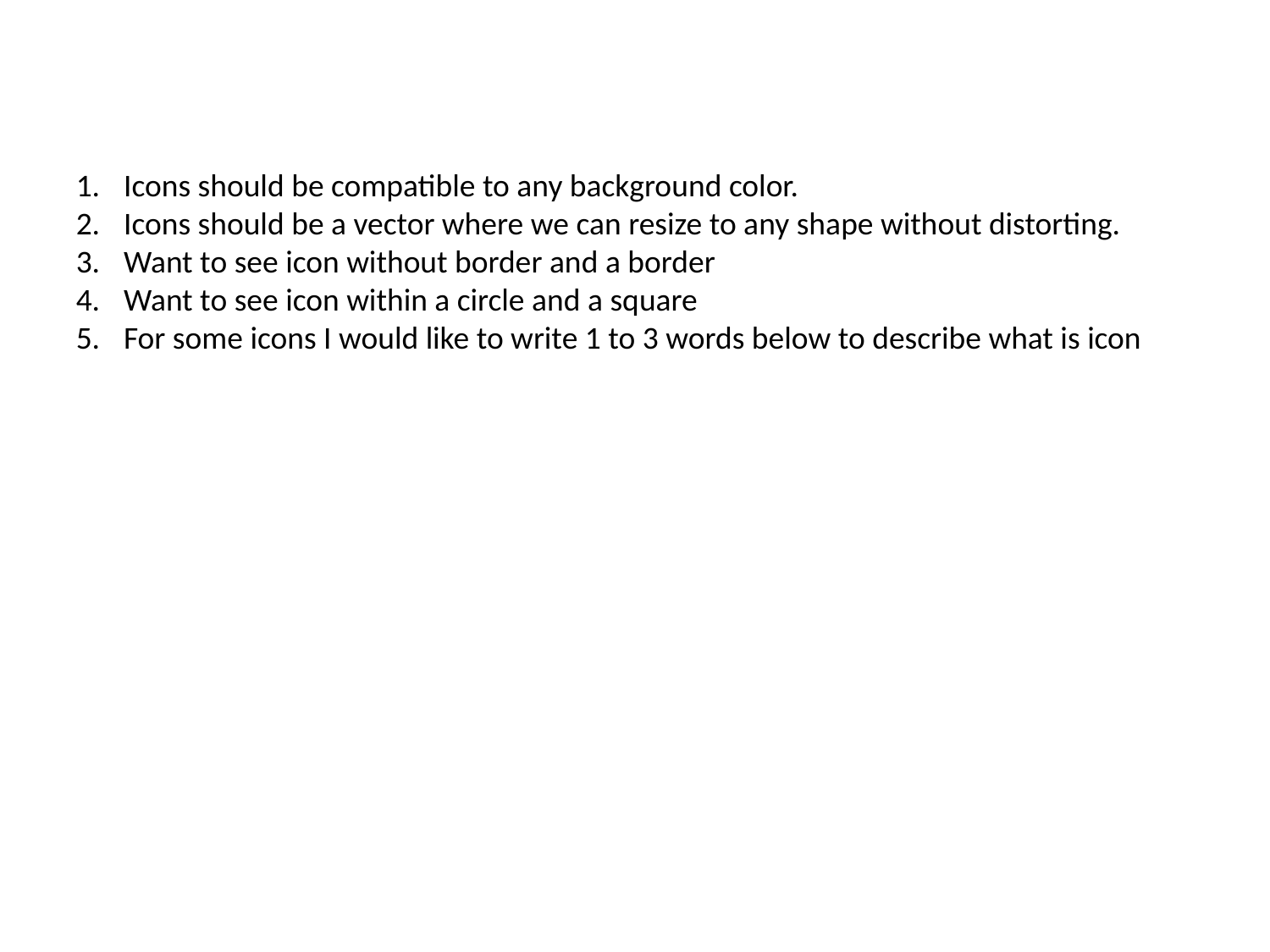

Icons should be compatible to any background color.
Icons should be a vector where we can resize to any shape without distorting.
Want to see icon without border and a border
Want to see icon within a circle and a square
For some icons I would like to write 1 to 3 words below to describe what is icon